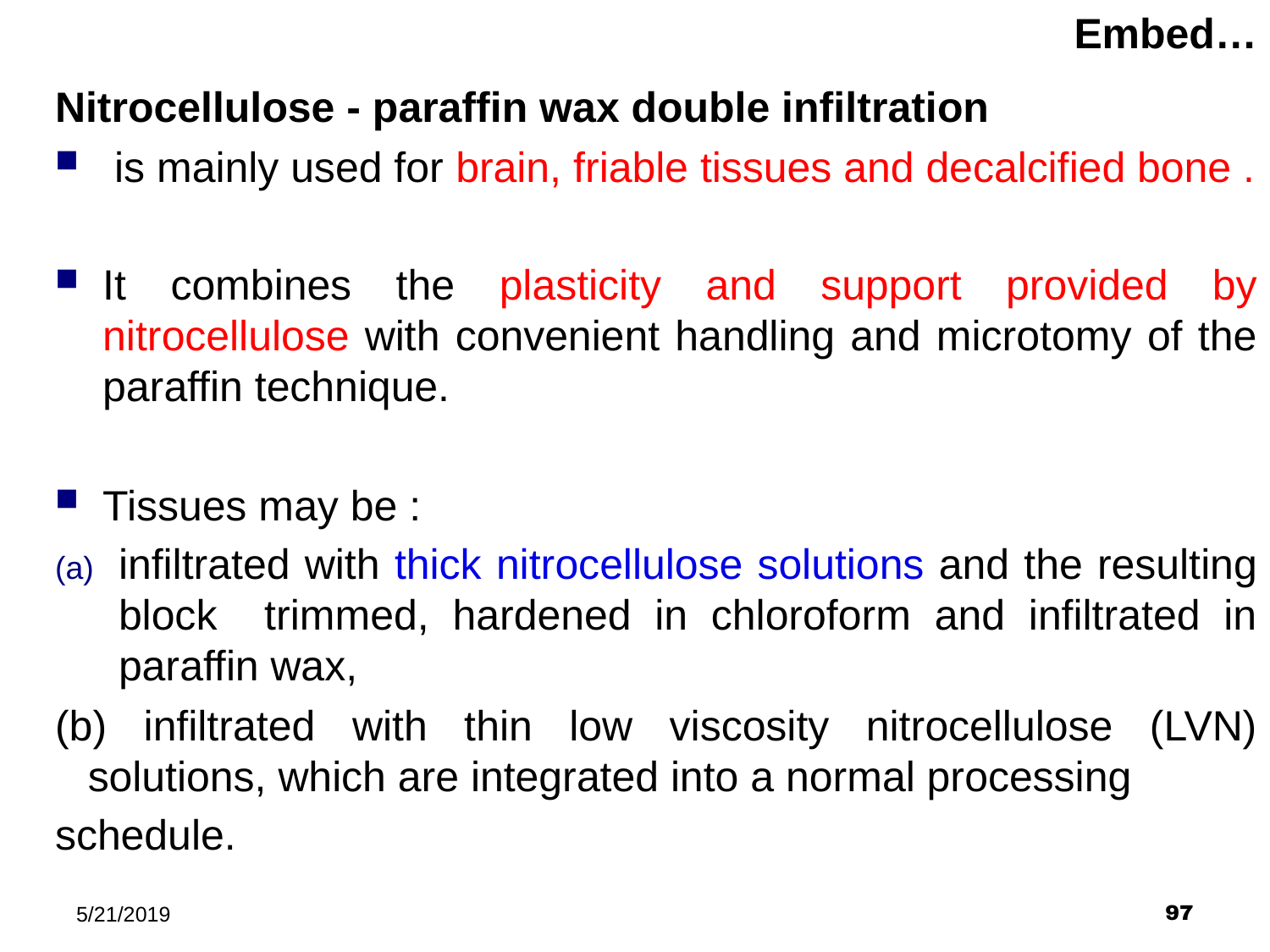

# Embed…
Nitrocellulose - paraffin wax double infiltration
 is mainly used for brain, friable tissues and decalcified bone .

It combines the plasticity and support provided by nitrocellulose with convenient handling and microtomy of the paraffin technique.

Tissues may be :
infiltrated with thick nitrocellulose solutions and the resulting block  trimmed, hardened in chloroform and infiltrated in paraffin wax,
(b) infiltrated with thin low viscosity nitrocellulose (LVN) solutions, which are integrated into a normal processing
schedule.
5/21/2019
97